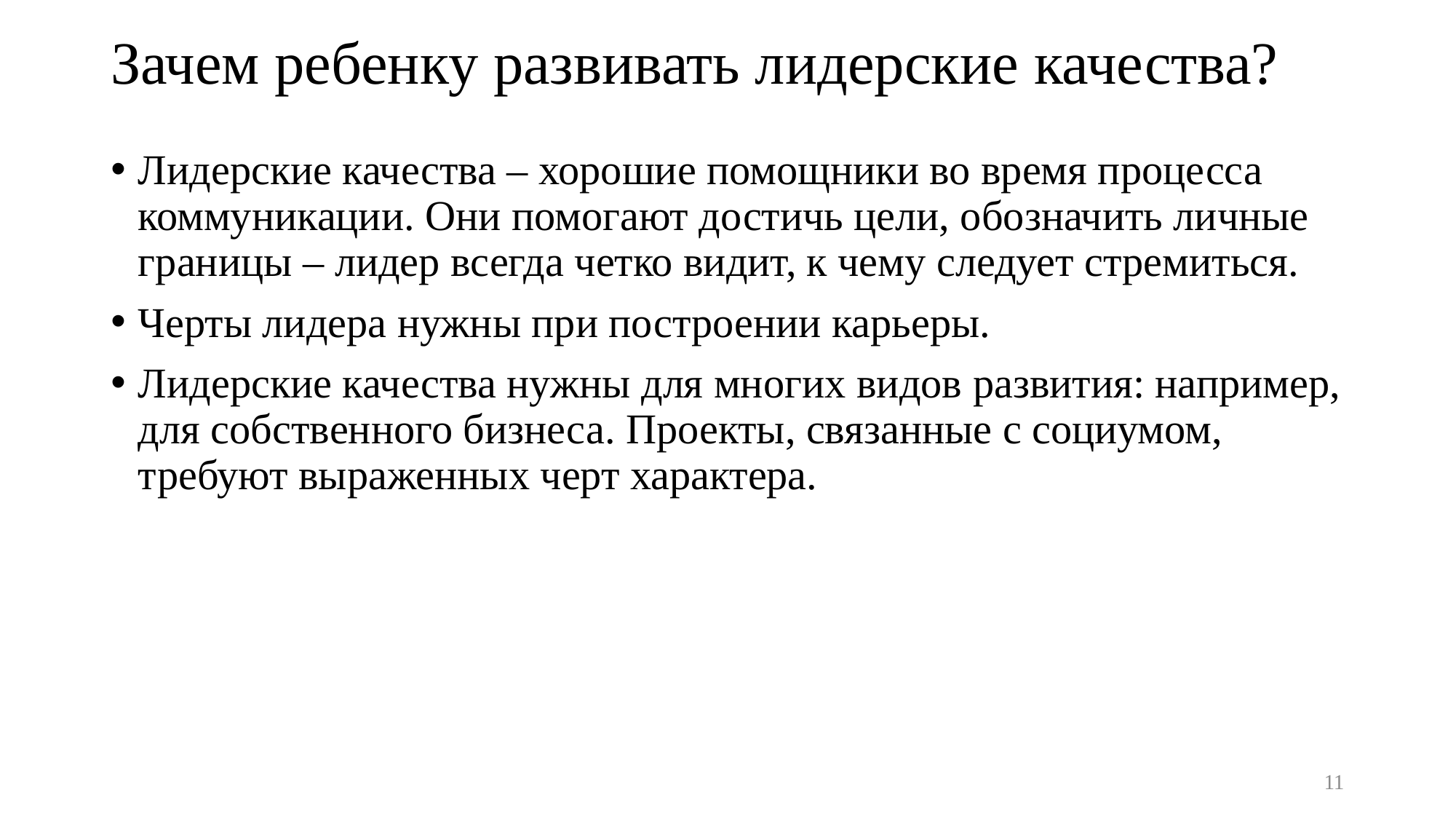

# Зачем ребенку развивать лидерские качества?
Лидерские качества – хорошие помощники во время процесса коммуникации. Они помогают достичь цели, обозначить личные границы – лидер всегда четко видит, к чему следует стремиться.
Черты лидера нужны при построении карьеры.
Лидерские качества нужны для многих видов развития: например, для собственного бизнеса. Проекты, связанные с социумом, требуют выраженных черт характера.
11